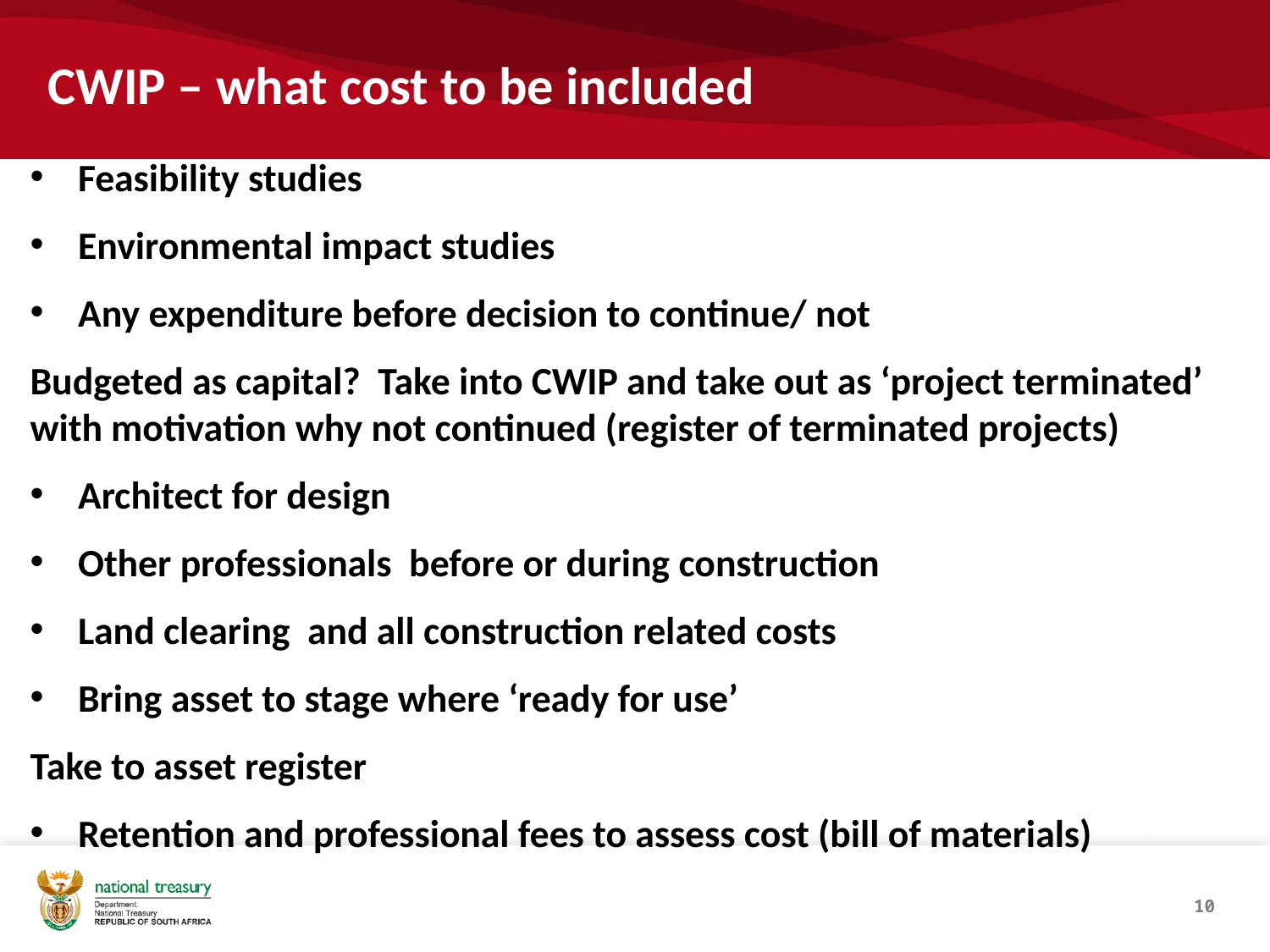

# CWIP – what cost to be included
Feasibility studies
Environmental impact studies
Any expenditure before decision to continue/ not
Budgeted as capital?  Take into CWIP and take out as ‘project terminated’ with motivation why not continued (register of terminated projects)
Architect for design
Other professionals  before or during construction
Land clearing  and all construction related costs
Bring asset to stage where ‘ready for use’
Take to asset register
Retention and professional fees to assess cost (bill of materials)
10